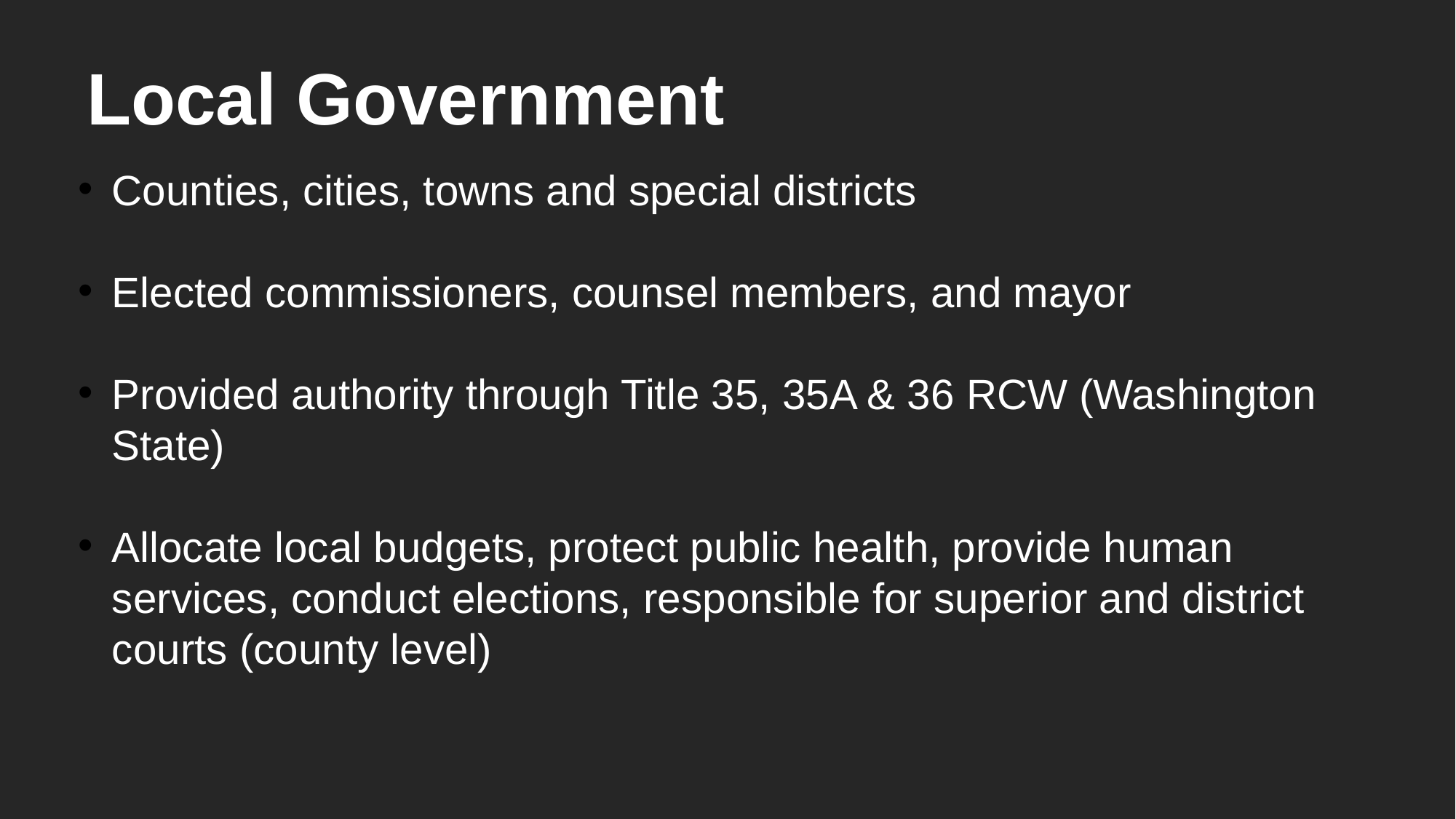

Local Government
Counties, cities, towns and special districts

Elected commissioners, counsel members, and mayor

Provided authority through Title 35, 35A & 36 RCW (Washington State)

Allocate local budgets, protect public health, provide human services, conduct elections, responsible for superior and district courts (county level)